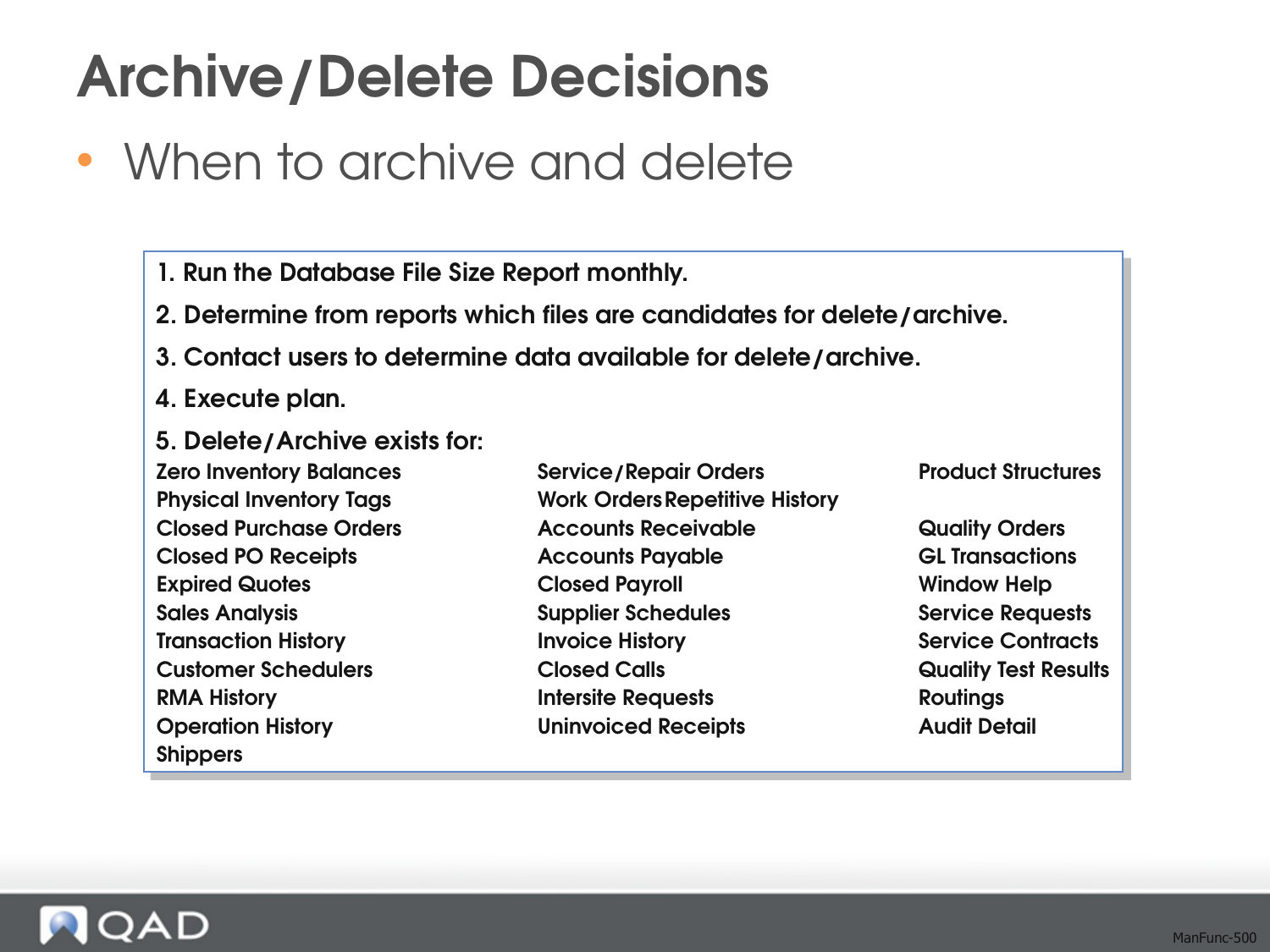

# Archive/Delete Decisions
When to archive and delete
1. Run the Database File Size Report monthly.
2. Determine from reports which files are candidates for delete/archive.
3. Contact users to determine data available for delete/archive.
4. Execute plan.
5. Delete/Archive exists for:
Zero Inventory Balances		Service/Repair Orders		Product Structures
Physical Inventory Tags		Work Orders	Repetitive History
Closed Purchase Orders		Accounts Receivable 		Quality Orders
Closed PO Receipts		Accounts Payable		GL Transactions
Expired Quotes		Closed Payroll		Window Help
Sales Analysis		Supplier Schedules		Service Requests
Transaction History		Invoice History		Service Contracts
Customer Schedulers		Closed Calls		Quality Test Results
RMA History			Intersite Requests		Routings
Operation History		Uninvoiced Receipts		Audit Detail
Shippers
ManFunc-500